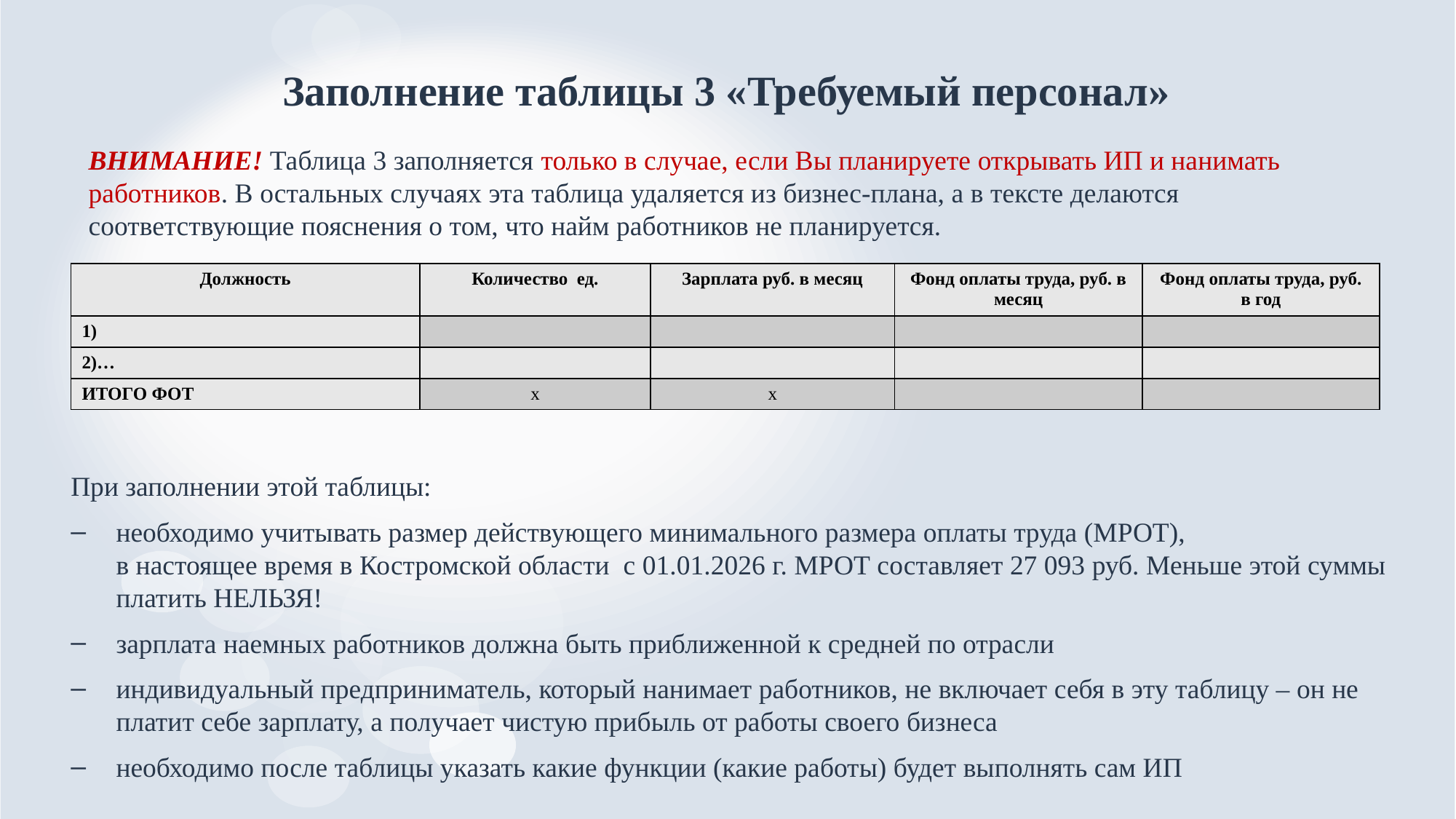

# Заполнение таблицы 3 «Требуемый персонал»
ВНИМАНИЕ! Таблица 3 заполняется только в случае, если Вы планируете открывать ИП и нанимать работников. В остальных случаях эта таблица удаляется из бизнес-плана, а в тексте делаются соответствующие пояснения о том, что найм работников не планируется.
| Должность | Количество ед. | Зарплата руб. в месяц | Фонд оплаты труда, руб. в месяц | Фонд оплаты труда, руб. в год |
| --- | --- | --- | --- | --- |
| 1) |  |  |  |  |
| 2)… |  |  |  |  |
| ИТОГО ФОТ | х | х |  |  |

При заполнении этой таблицы:
необходимо учитывать размер действующего минимального размера оплаты труда (МРОТ),
в настоящее время в Костромской области  с 01.01.2026 г. МРОТ составляет 27 093 руб. Меньше этой суммы платить НЕЛЬЗЯ!
зарплата наемных работников должна быть приближенной к средней по отрасли
индивидуальный предприниматель, который нанимает работников, не включает себя в эту таблицу – он не платит себе зарплату, а получает чистую прибыль от работы своего бизнеса
необходимо после таблицы указать какие функции (какие работы) будет выполнять сам ИП